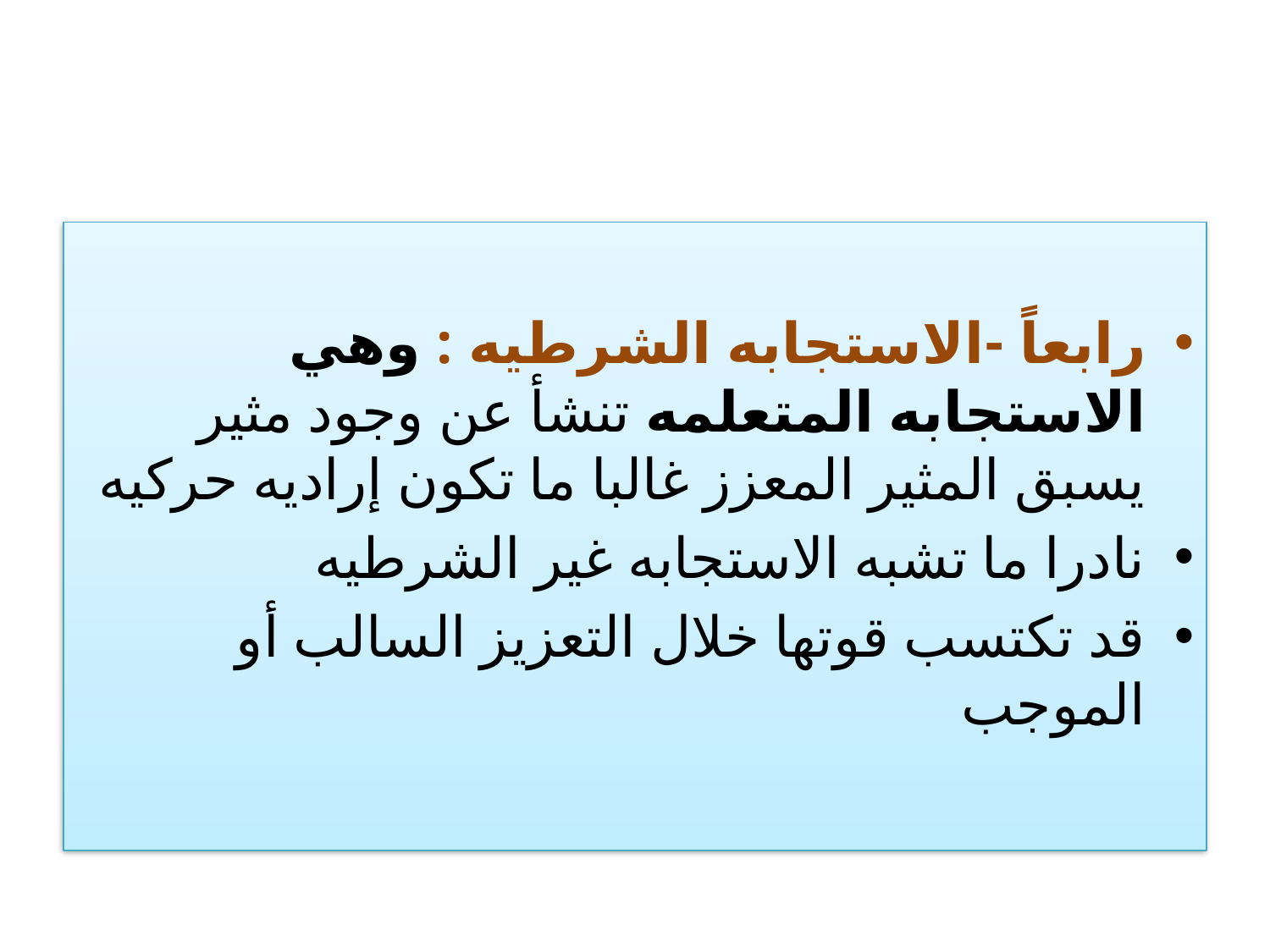

رابعاً -الاستجابه الشرطيه : وهي الاستجابه المتعلمه تنشأ عن وجود مثير يسبق المثير المعزز غالبا ما تكون إراديه حركيه
نادرا ما تشبه الاستجابه غير الشرطيه
قد تكتسب قوتها خلال التعزيز السالب أو الموجب